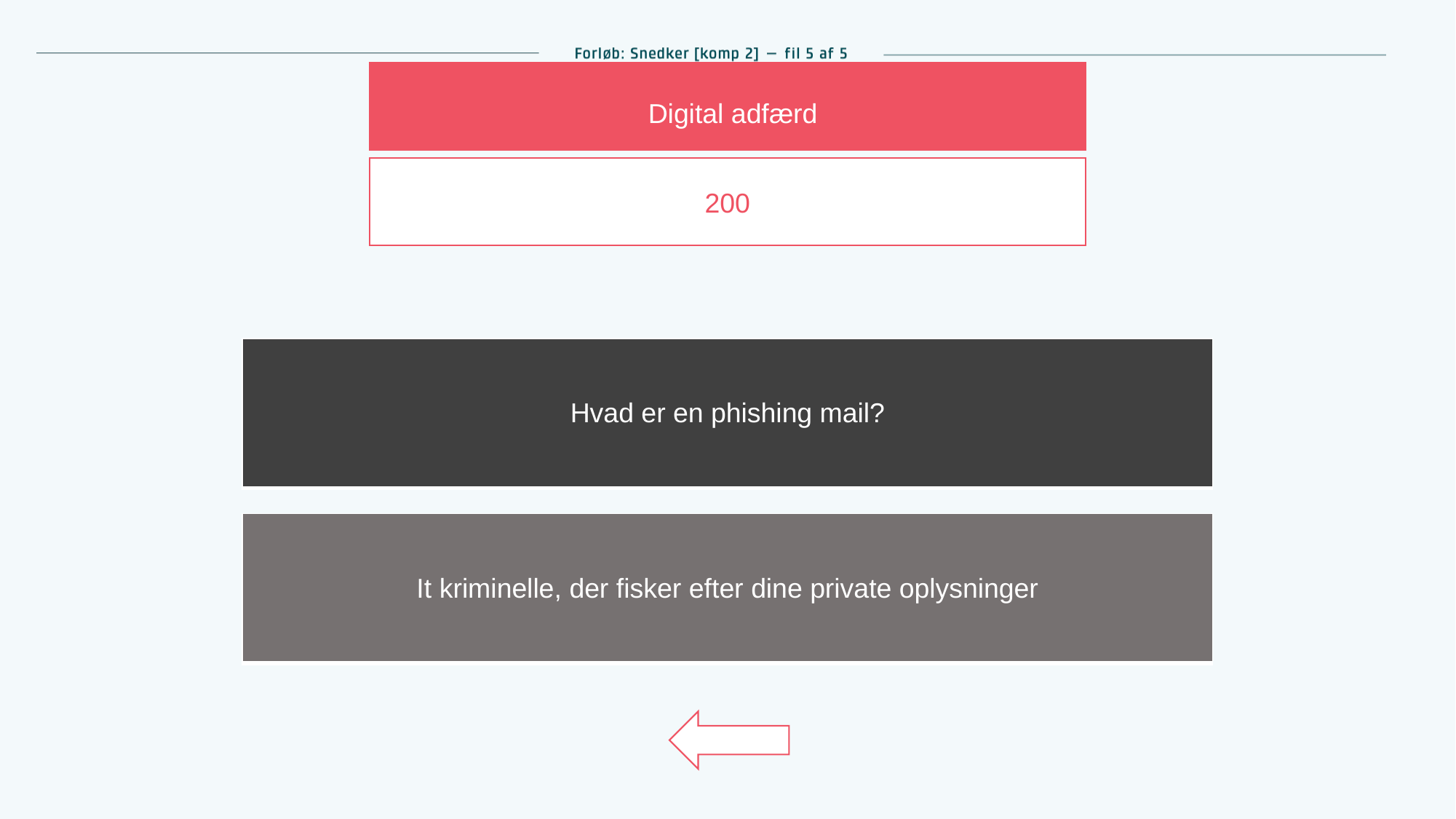

Digital adfærd

200
| Hvad er en phishing mail? |
| --- |
| It kriminelle, der fisker efter dine private oplysninger |
| --- |